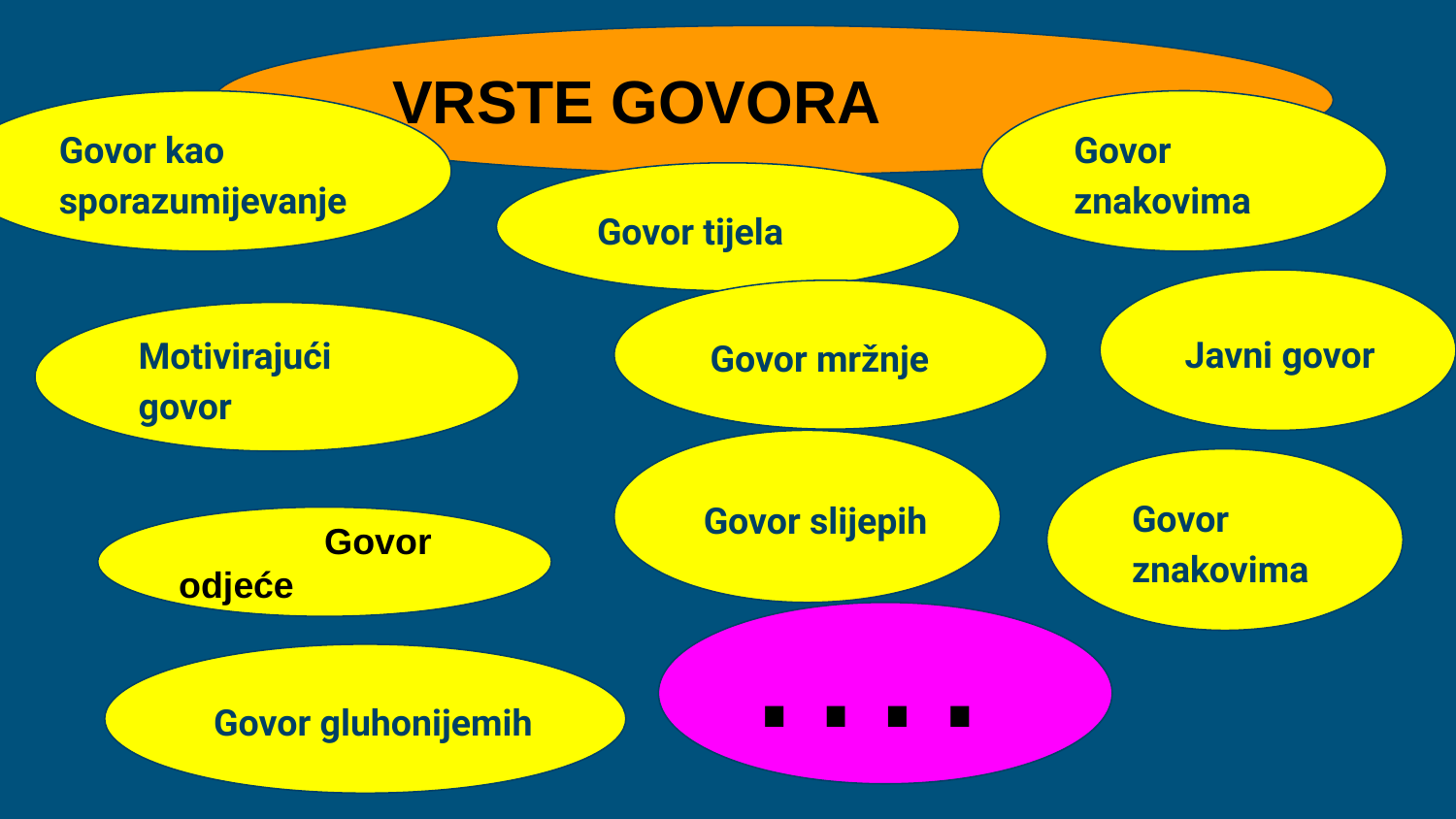

VRSTE GOVORA
Govor kao sporazumijevanje
Govor znakovima
Govor tijela
Javni govor
Govor mržnje
Motivirajući govor
Govor slijepih
Govor znakovima
	Govor odjeće

….

Govor gluhonijemih